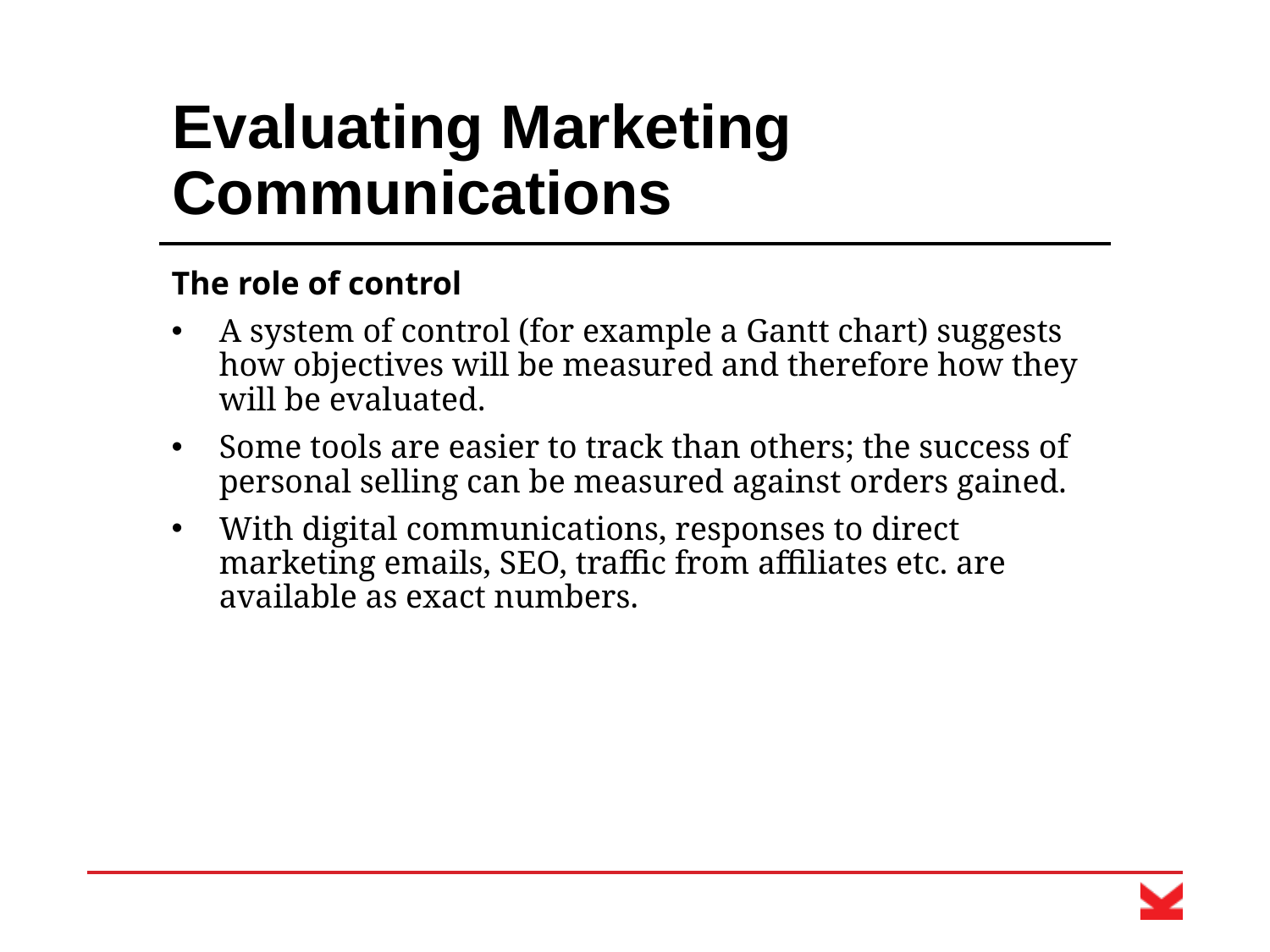

# Evaluating Marketing Communications
The role of control
A system of control (for example a Gantt chart) suggests how objectives will be measured and therefore how they will be evaluated.
Some tools are easier to track than others; the success of personal selling can be measured against orders gained.
With digital communications, responses to direct marketing emails, SEO, traffic from affiliates etc. are available as exact numbers.